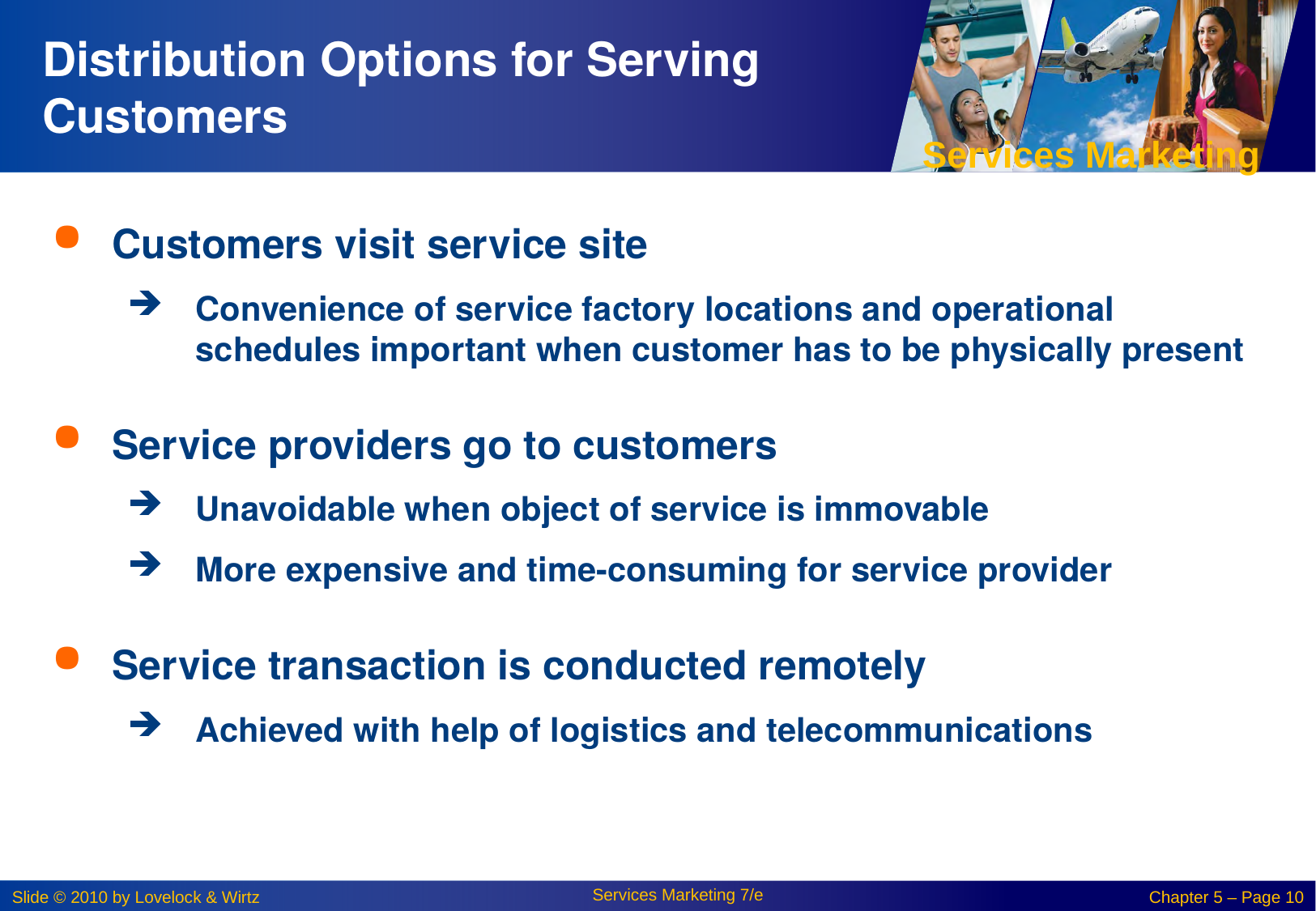

# Distribution Options for Serving Customers
Customers visit service site
Convenience of service factory locations and operational schedules important when customer has to be physically present
Service providers go to customers
Unavoidable when object of service is immovable
More expensive and time-consuming for service provider
Service transaction is conducted remotely
Achieved with help of logistics and telecommunications